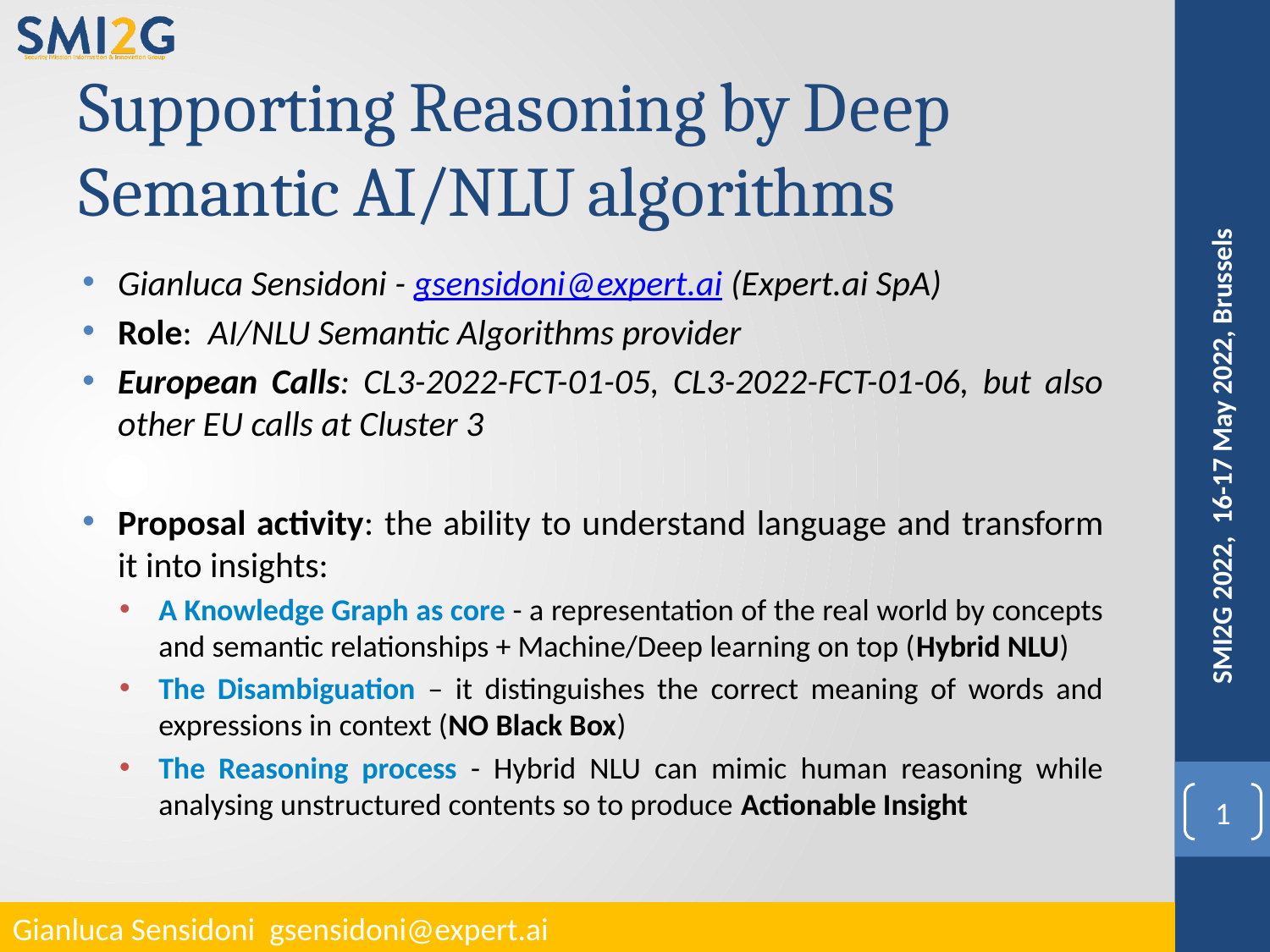

# Supporting Reasoning by Deep Semantic AI/NLU algorithms
Gianluca Sensidoni - gsensidoni@expert.ai (Expert.ai SpA)
Role:  AI/NLU Semantic Algorithms provider
European Calls: CL3-2022-FCT-01-05, CL3-2022-FCT-01-06, but also other EU calls at Cluster 3

Proposal activity: the ability to understand language and transform it into insights:
A Knowledge Graph as core - a representation of the real world by concepts and semantic relationships + Machine/Deep learning on top (Hybrid NLU)
The Disambiguation – it distinguishes the correct meaning of words and expressions in context (NO Black Box)
The Reasoning process - Hybrid NLU can mimic human reasoning while analysing unstructured contents so to produce Actionable Insight

SMI2G 2022,  16-17 May 2022, Brussels
1
Gianluca Sensidoni  gsensidoni@expert.ai